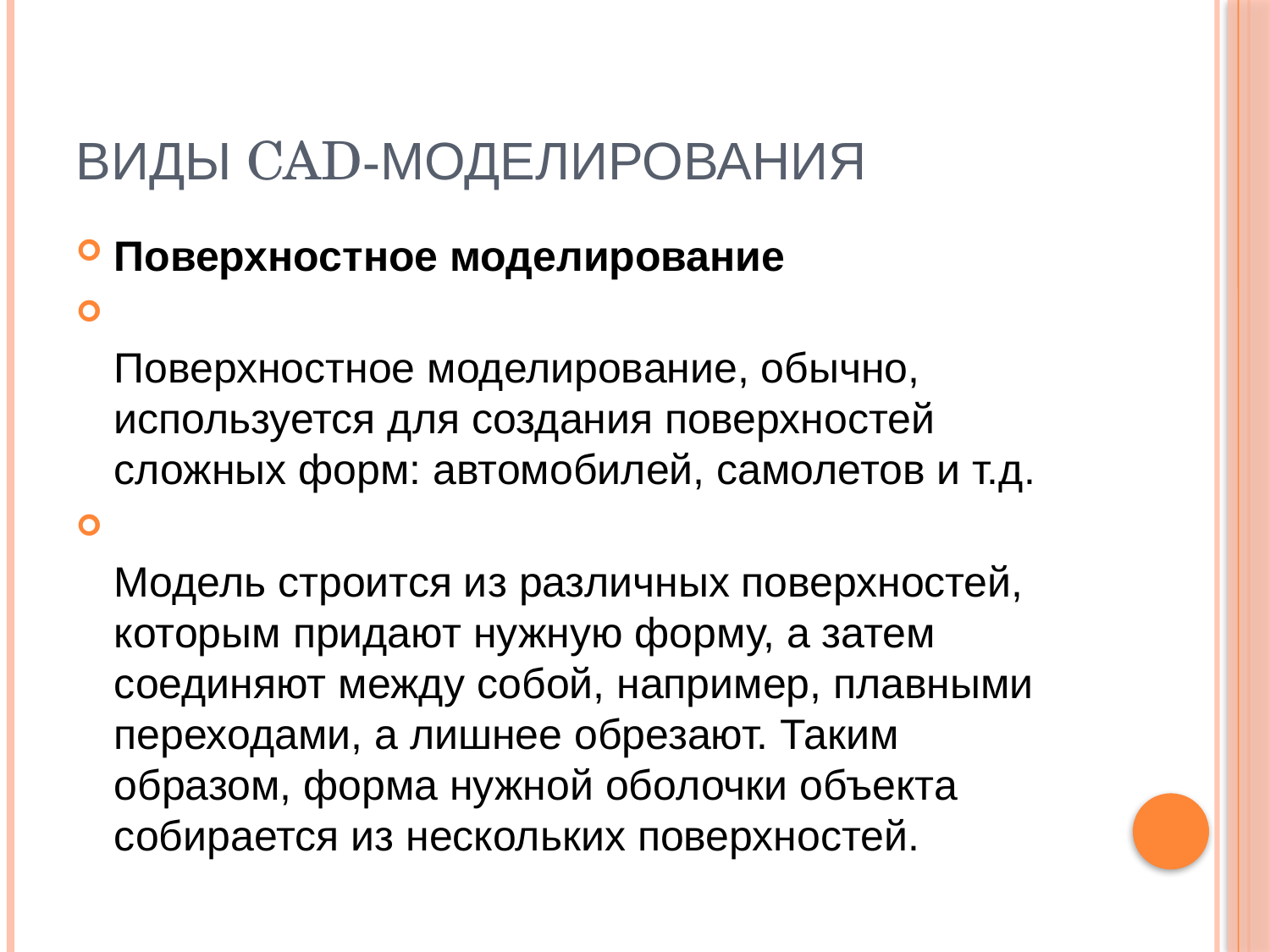

# Виды CAD-моделирования
Поверхностное моделирование
Поверхностное моделирование, обычно, используется для создания поверхностей сложных форм: автомобилей, самолетов и т.д.
Модель строится из различных поверхностей, которым придают нужную форму, а затем соединяют между собой, например, плавными переходами, а лишнее обрезают. Таким образом, форма нужной оболочки объекта собирается из нескольких поверхностей.